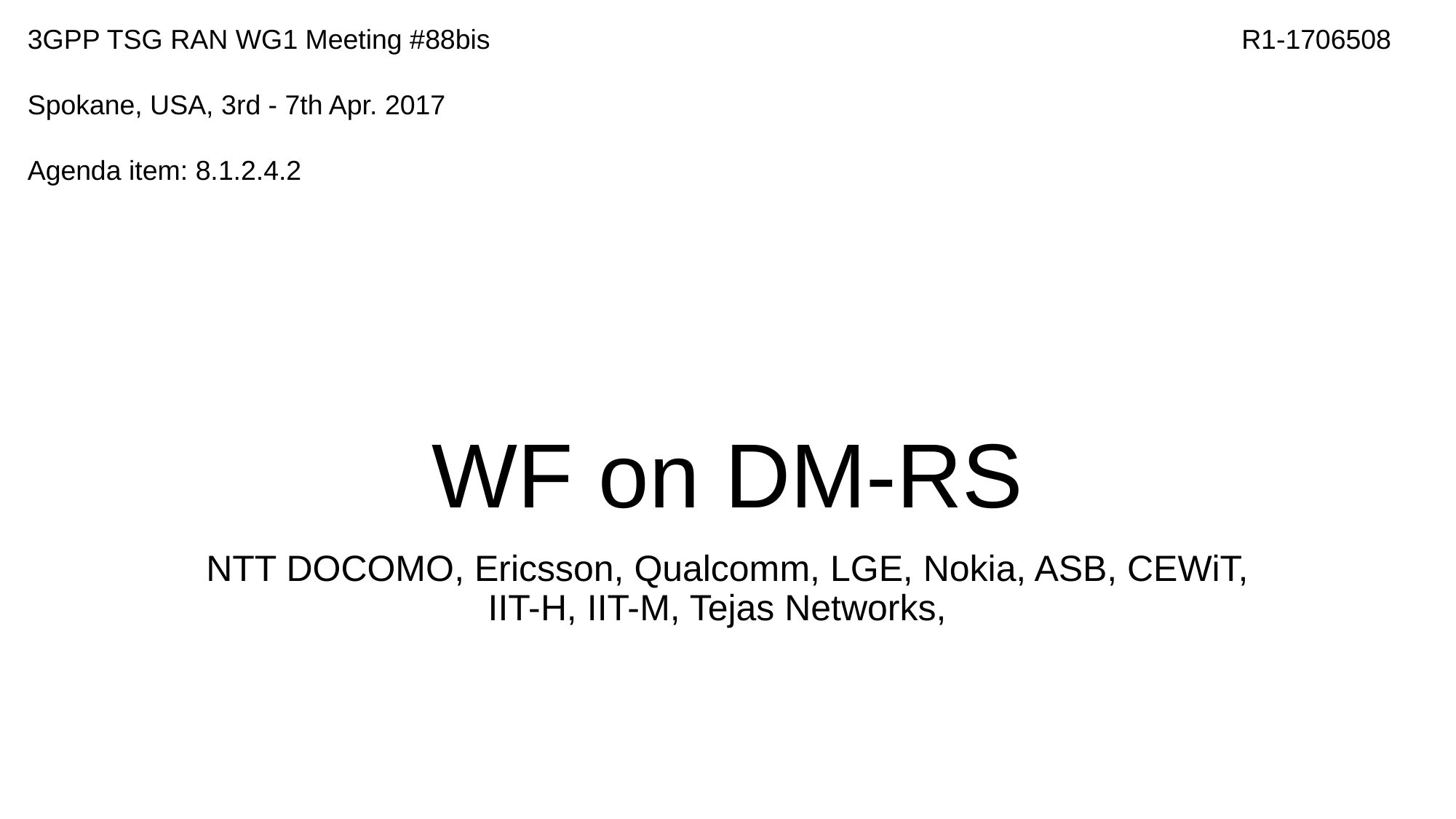

3GPP TSG RAN WG1 Meeting #88bis

Spokane, USA, 3rd - 7th Apr. 2017

Agenda item: 8.1.2.4.2
R1-1706508
# WF on DM-RS
NTT DOCOMO, Ericsson, Qualcomm, LGE, Nokia, ASB, CEWiT, IIT-H, IIT-M, Tejas Networks,